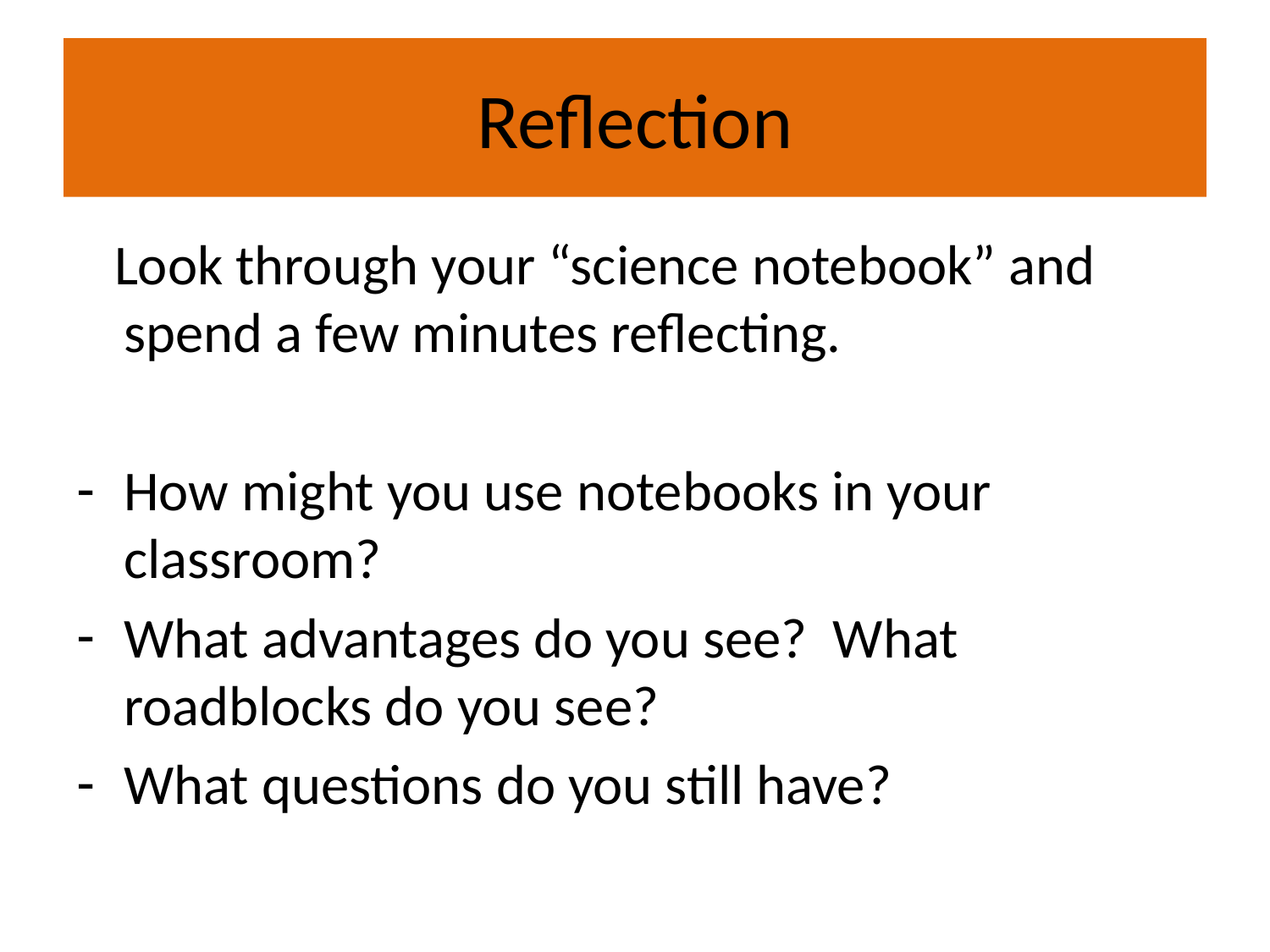

Reflection
   Look through your “science notebook” and spend a few minutes reflecting.

How might you use notebooks in your classroom?
What advantages do you see?  What roadblocks do you see?
What questions do you still have?